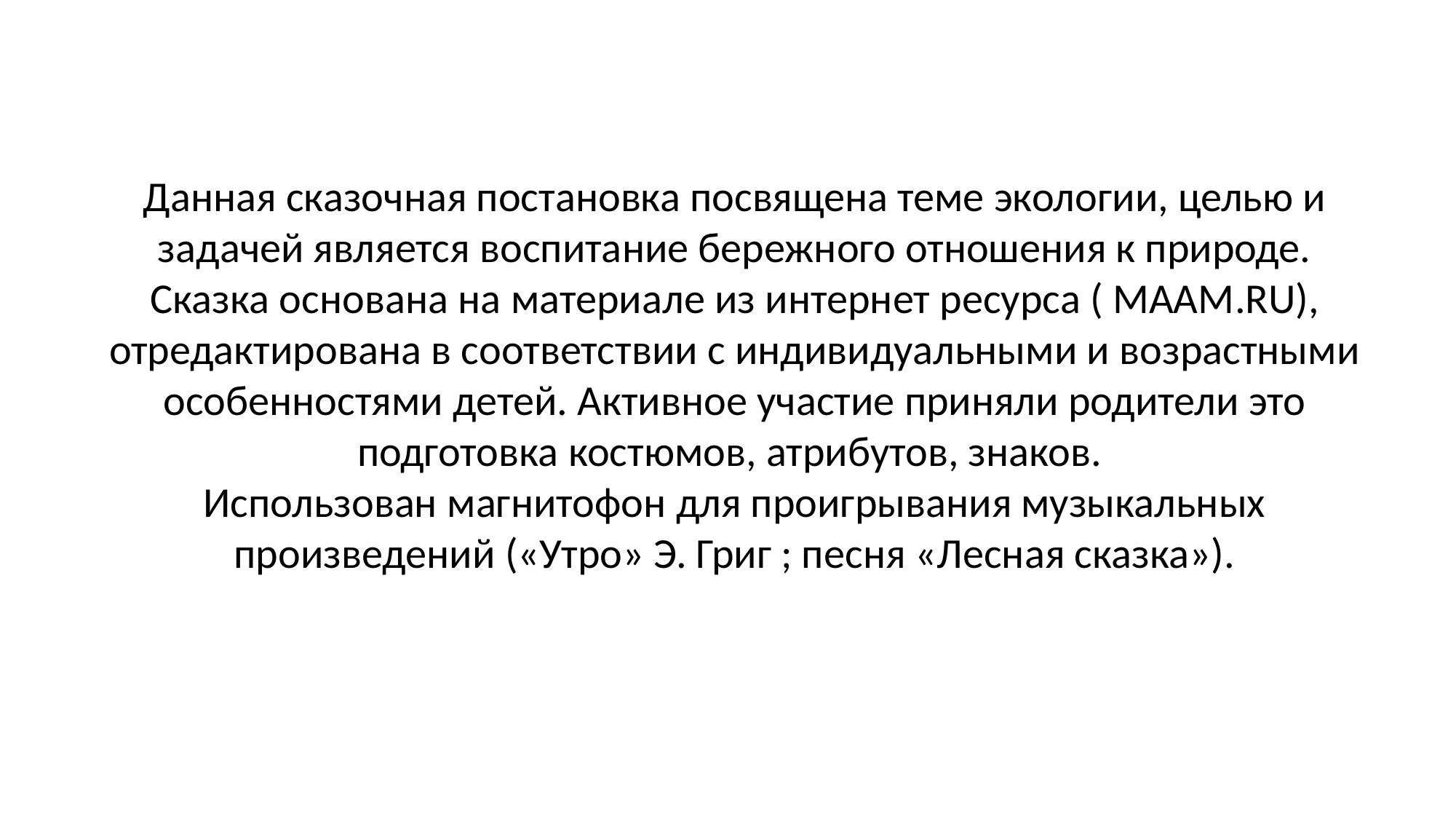

Данная сказочная постановка посвящена теме экологии, целью и задачей является воспитание бережного отношения к природе. Сказка основана на материале из интернет ресурса ( МААМ.RU), отредактирована в соответствии с индивидуальными и возрастными особенностями детей. Активное участие приняли родители это подготовка костюмов, атрибутов, знаков.
Использован магнитофон для проигрывания музыкальных произведений («Утро» Э. Григ ; песня «Лесная сказка»).